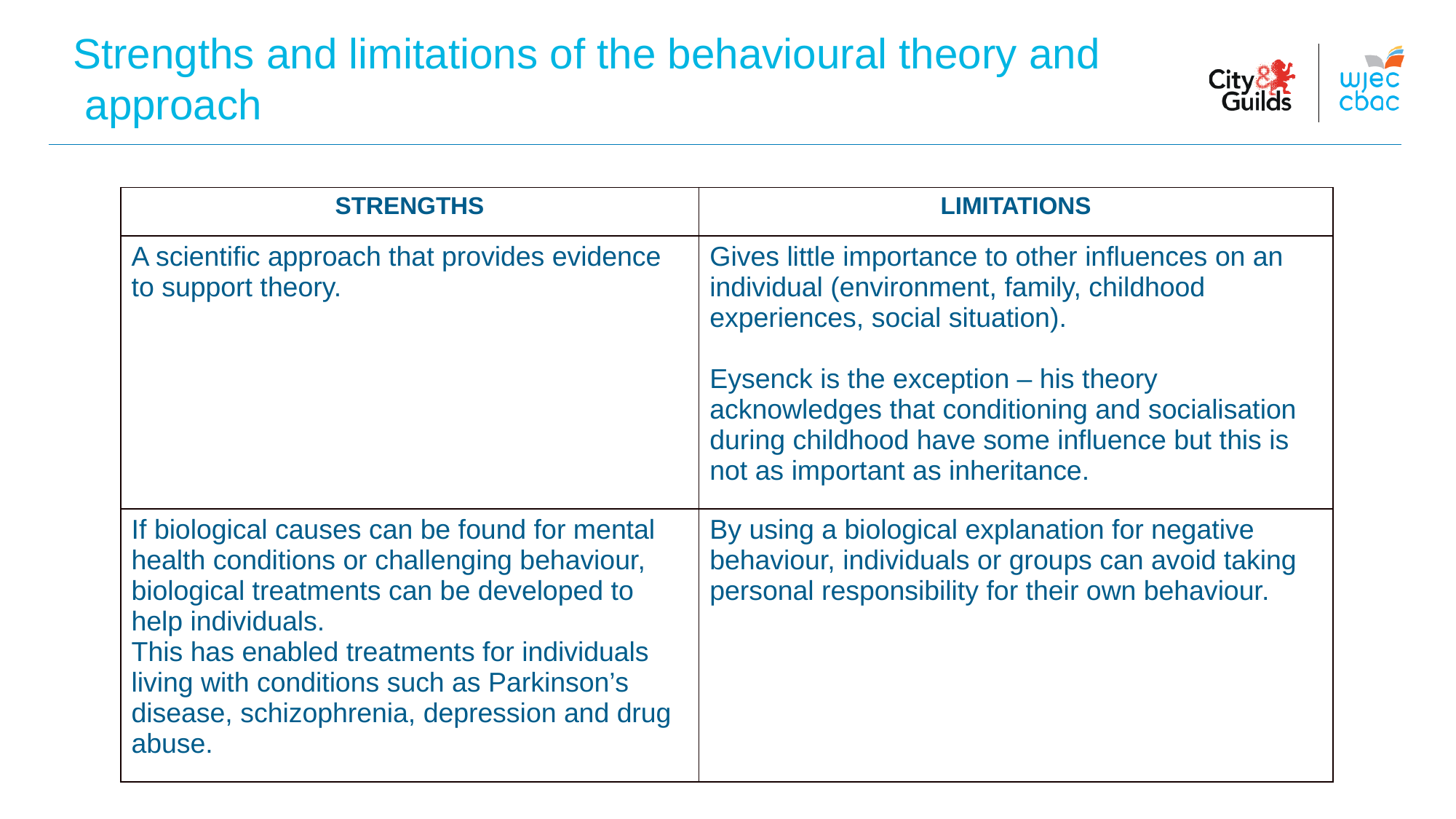

Strengths and limitations of the behavioural theory and  approach
| STRENGTHS | LIMITATIONS |
| --- | --- |
| A scientific approach that provides evidence to support theory. | Gives little importance to other influences on an individual (environment, family, childhood experiences, social situation). Eysenck is the exception – his theory acknowledges that conditioning and socialisation during childhood have some influence but this is not as important as inheritance. |
| If biological causes can be found for mental health conditions or challenging behaviour, biological treatments can be developed to help individuals. This has enabled treatments for individuals living with conditions such as Parkinson’s disease, schizophrenia, depression and drug abuse. | By using a biological explanation for negative behaviour, individuals or groups can avoid taking personal responsibility for their own behaviour. |